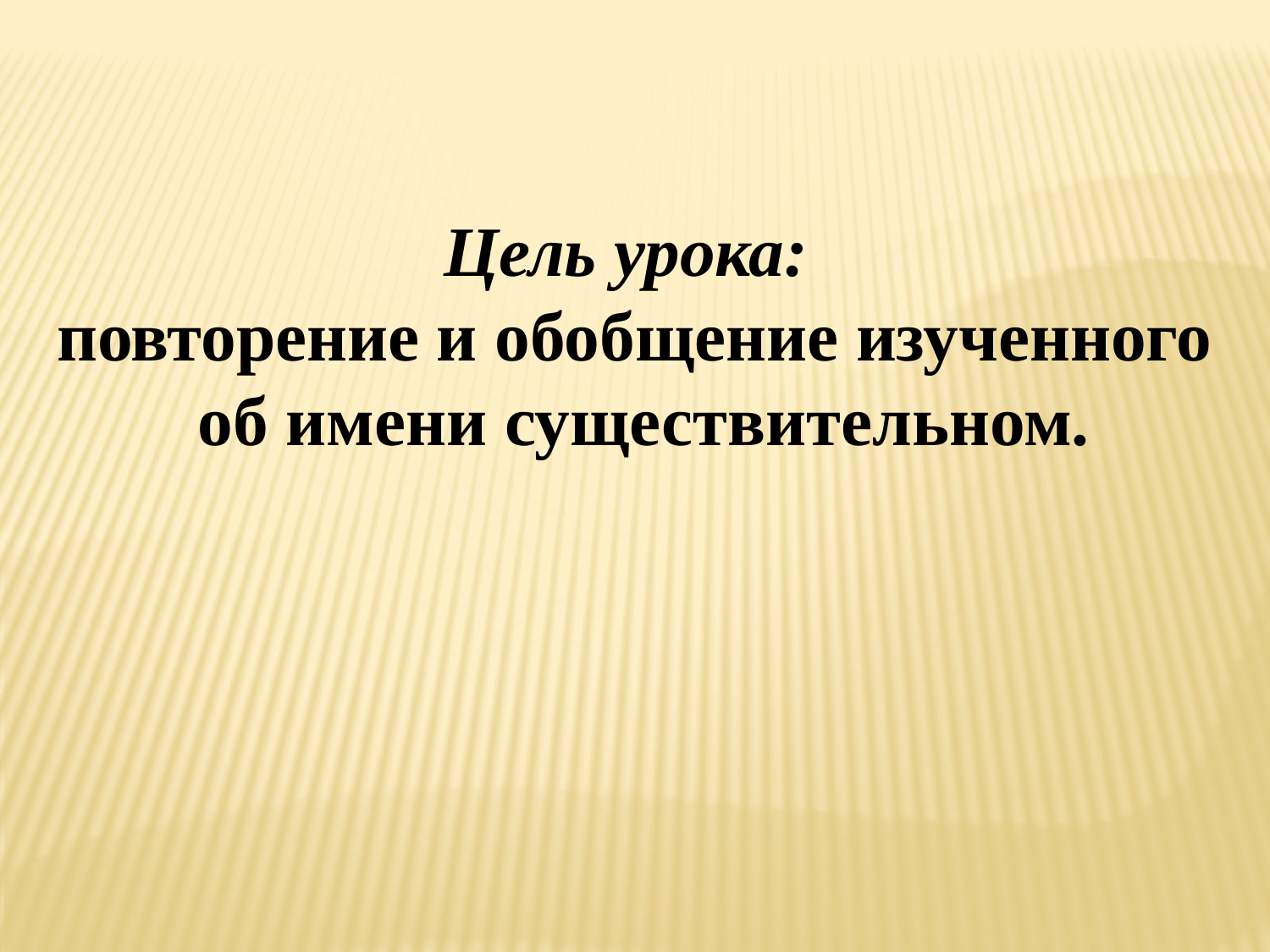

Цель урока:
повторение и обобщение изученного
 об имени существительном.